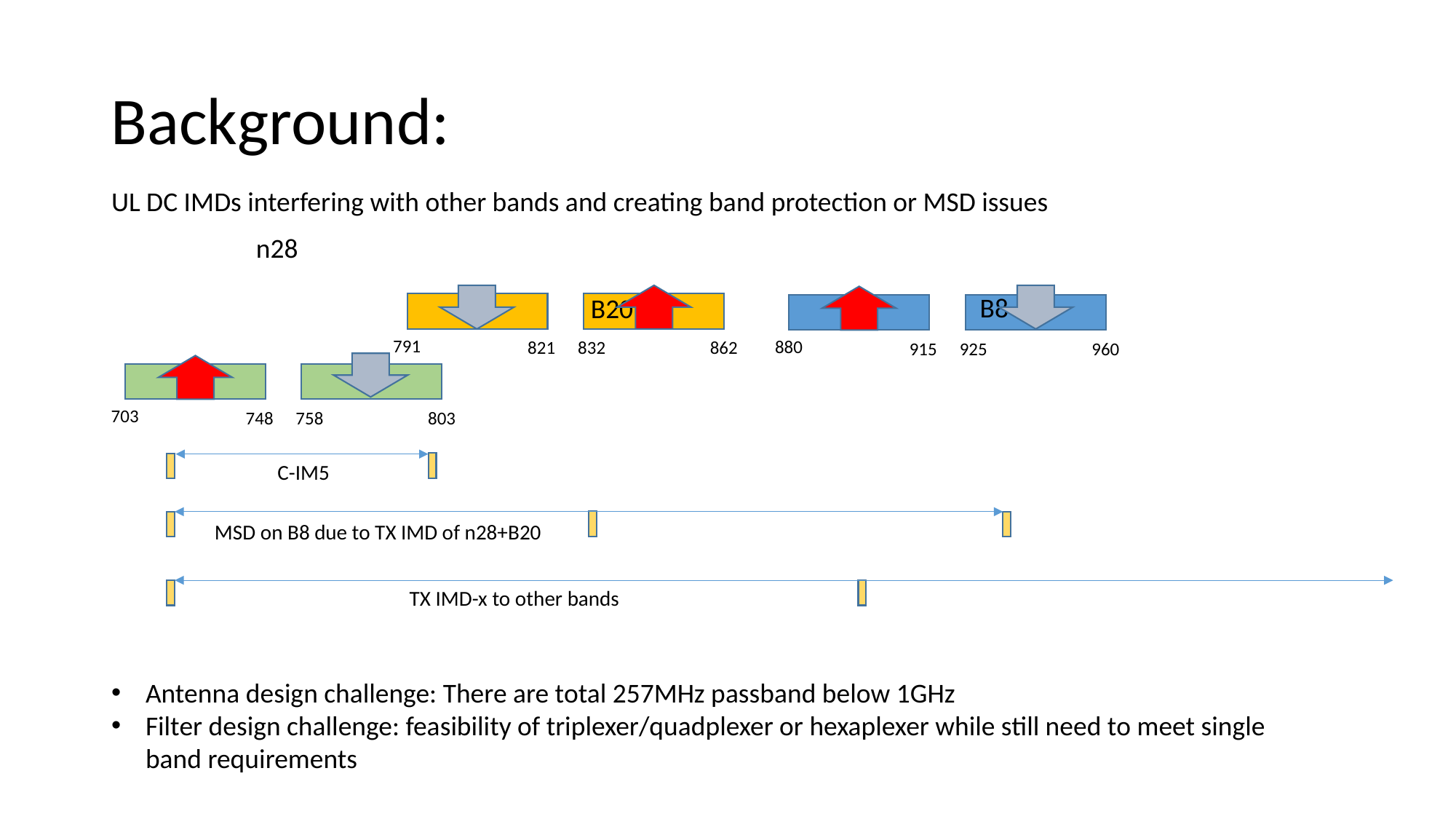

# Background:
UL DC IMDs interfering with other bands and creating band protection or MSD issues

Antenna design challenge: There are total 257MHz passband below 1GHz
Filter design challenge: feasibility of triplexer/quadplexer or hexaplexer while still need to meet single band requirements
n28
B8

B20

791
880
821
832
862
915
925
960

703
748
758
803

C-IM5

MSD on B8 due to TX IMD of n28+B20
TX IMD-x to other bands